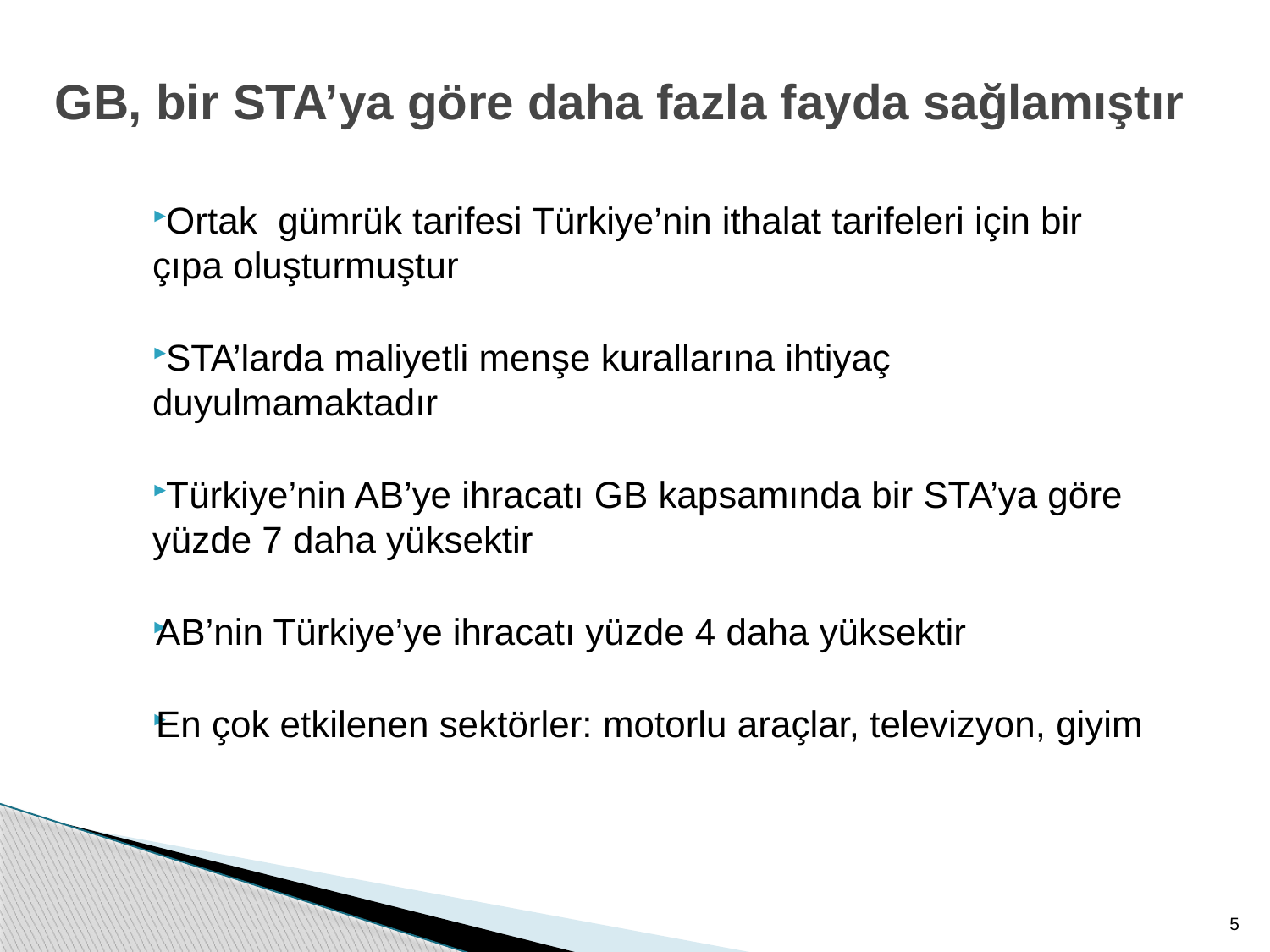

# GB, bir STA’ya göre daha fazla fayda sağlamıştır
 Ortak  gümrük tarifesi Türkiye’nin ithalat tarifeleri için bir çıpa oluşturmuştur

 STA’larda maliyetli menşe kurallarına ihtiyaç duyulmamaktadır

 Türkiye’nin AB’ye ihracatı GB kapsamında bir STA’ya göre yüzde 7 daha yüksektir

AB’nin Türkiye’ye ihracatı yüzde 4 daha yüksektir

En çok etkilenen sektörler: motorlu araçlar, televizyon, giyim

5